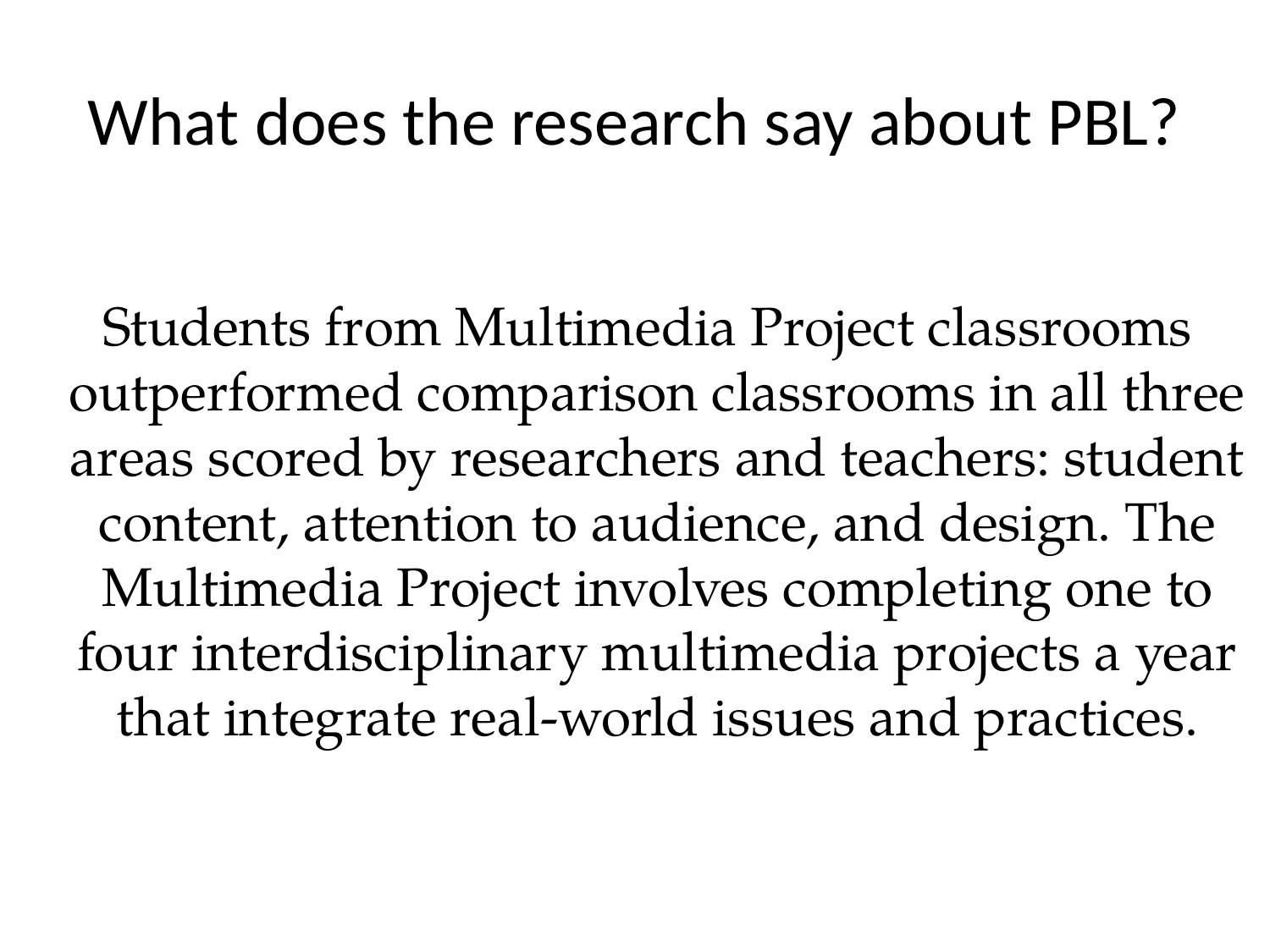

# What does the research say about PBL?
  Students from Multimedia Project classrooms outperformed comparison classrooms in all three areas scored by researchers and teachers: student content, attention to audience, and design. The Multimedia Project involves completing one to four interdisciplinary multimedia projects a year that integrate real-world issues and practices.